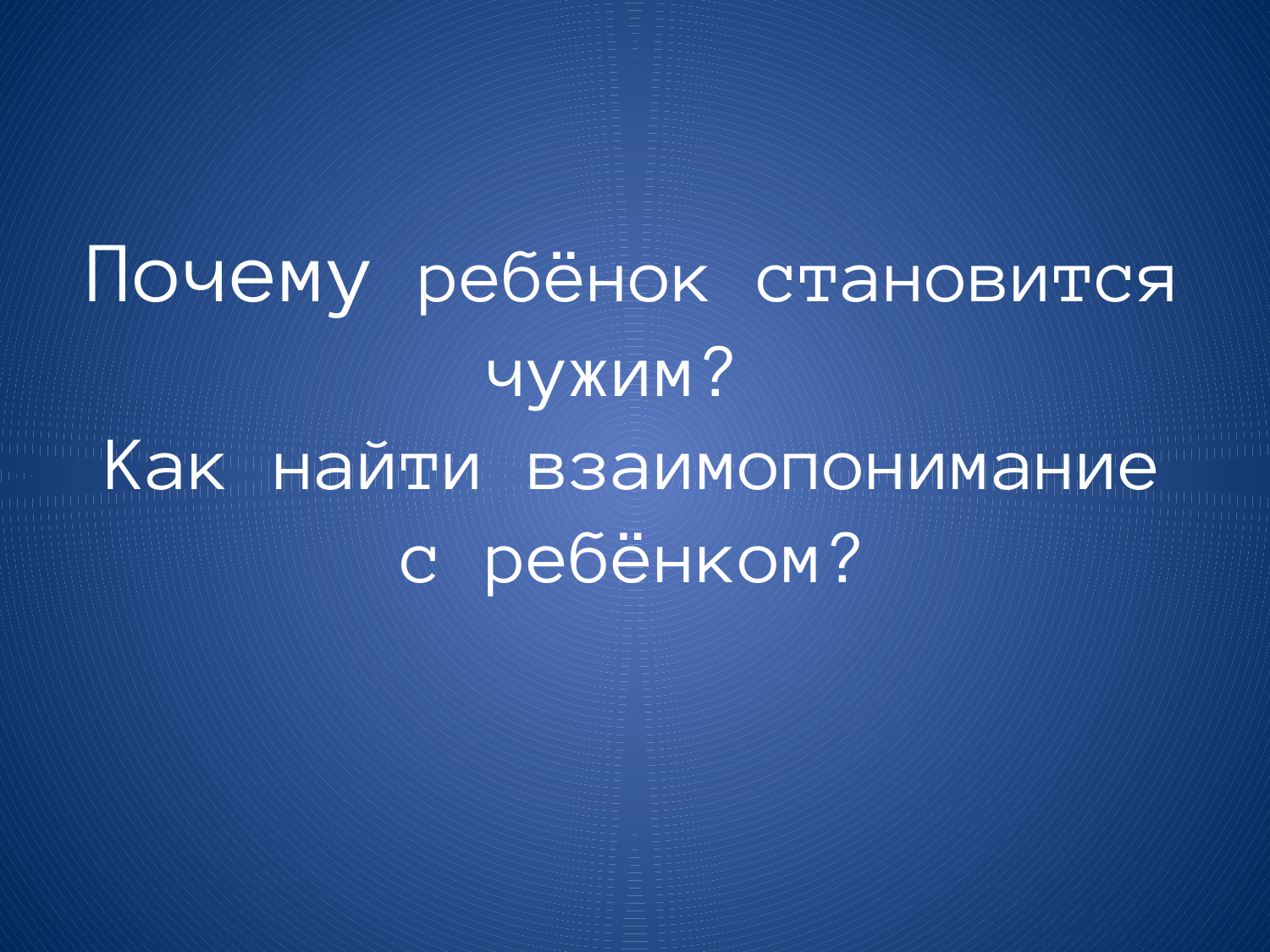

# Почему ребёнок становится чужим? Как найти взаимопонимание с ребёнком?